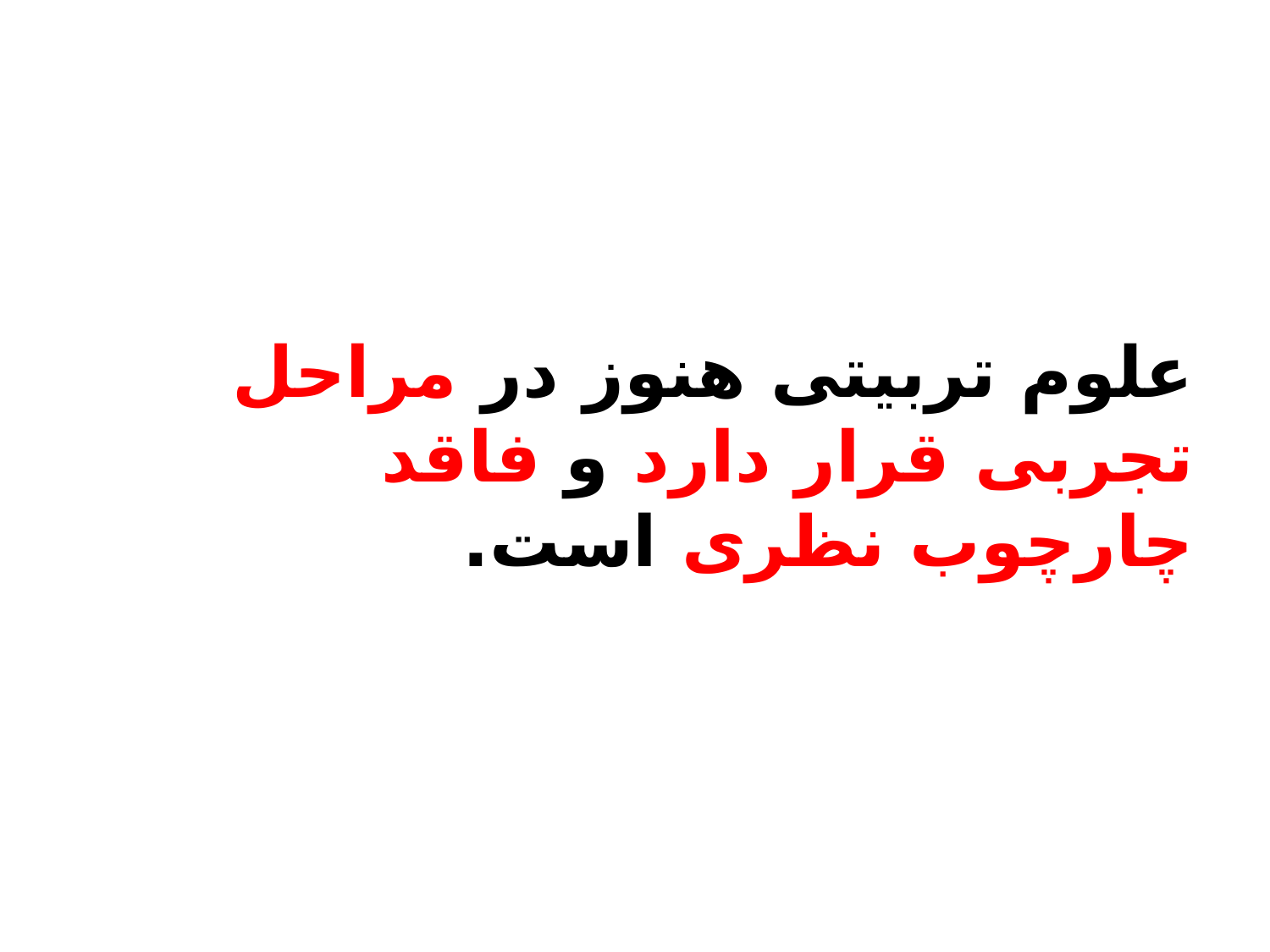

#

علوم تربیتی هنوز در مراحل تجربی قرار دارد و فاقد چارچوب نظری است.